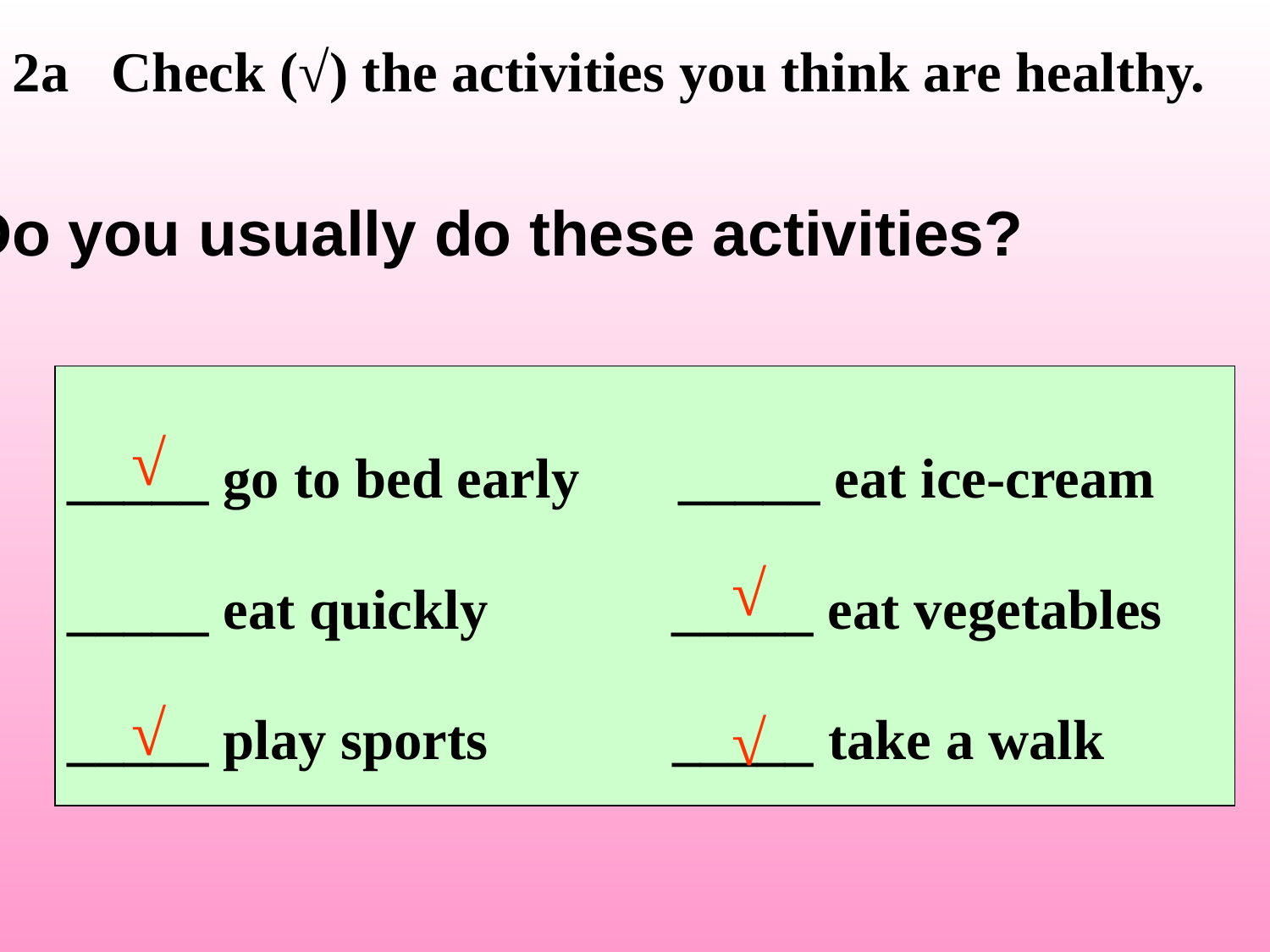

2a   Check (√) the activities you think are healthy.
Do you usually do these activities?
_____ go to bed early       _____ eat ice-cream
_____ eat quickly             _____ eat vegetables
_____ play sports             _____ take a walk
√
√
√
√